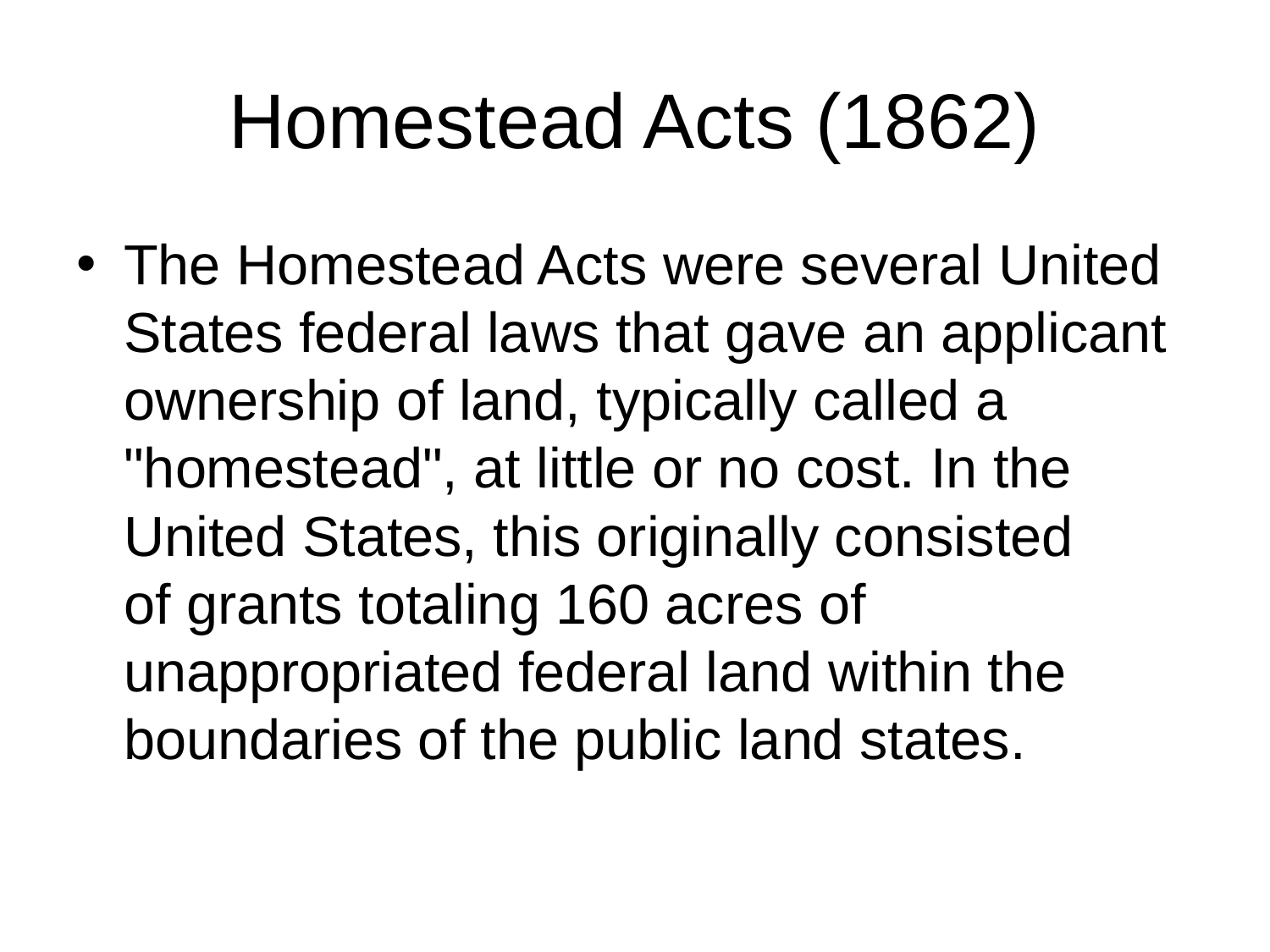

# Homestead Acts (1862)
The Homestead Acts were several United States federal laws that gave an applicant ownership of land, typically called a "homestead", at little or no cost. In the United States, this originally consisted of grants totaling 160 acres of unappropriated federal land within the boundaries of the public land states.